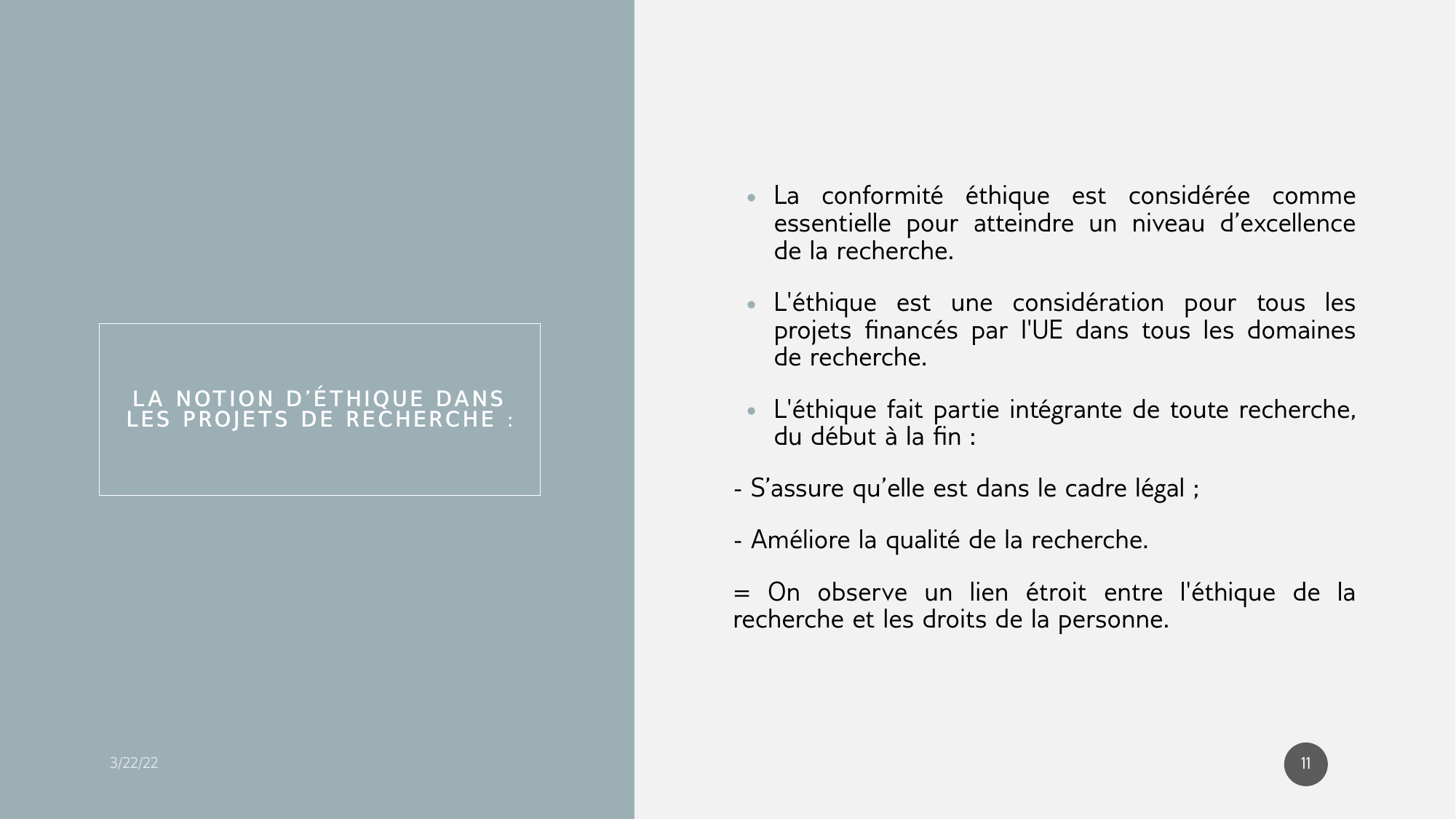

La conformité éthique est considérée comme essentielle pour atteindre un niveau d’excellence de la recherche.
L'éthique est une considération pour tous les projets financés par l'UE dans tous les domaines de recherche.
L'éthique fait partie intégrante de toute recherche, du début à la fin :
- S’assure qu’elle est dans le cadre légal ;
- Améliore la qualité de la recherche.
= On observe un lien étroit entre l'éthique de la recherche et les droits de la personne.

La notion d’éthique dans les projets de Recherche :

11
3/22/22